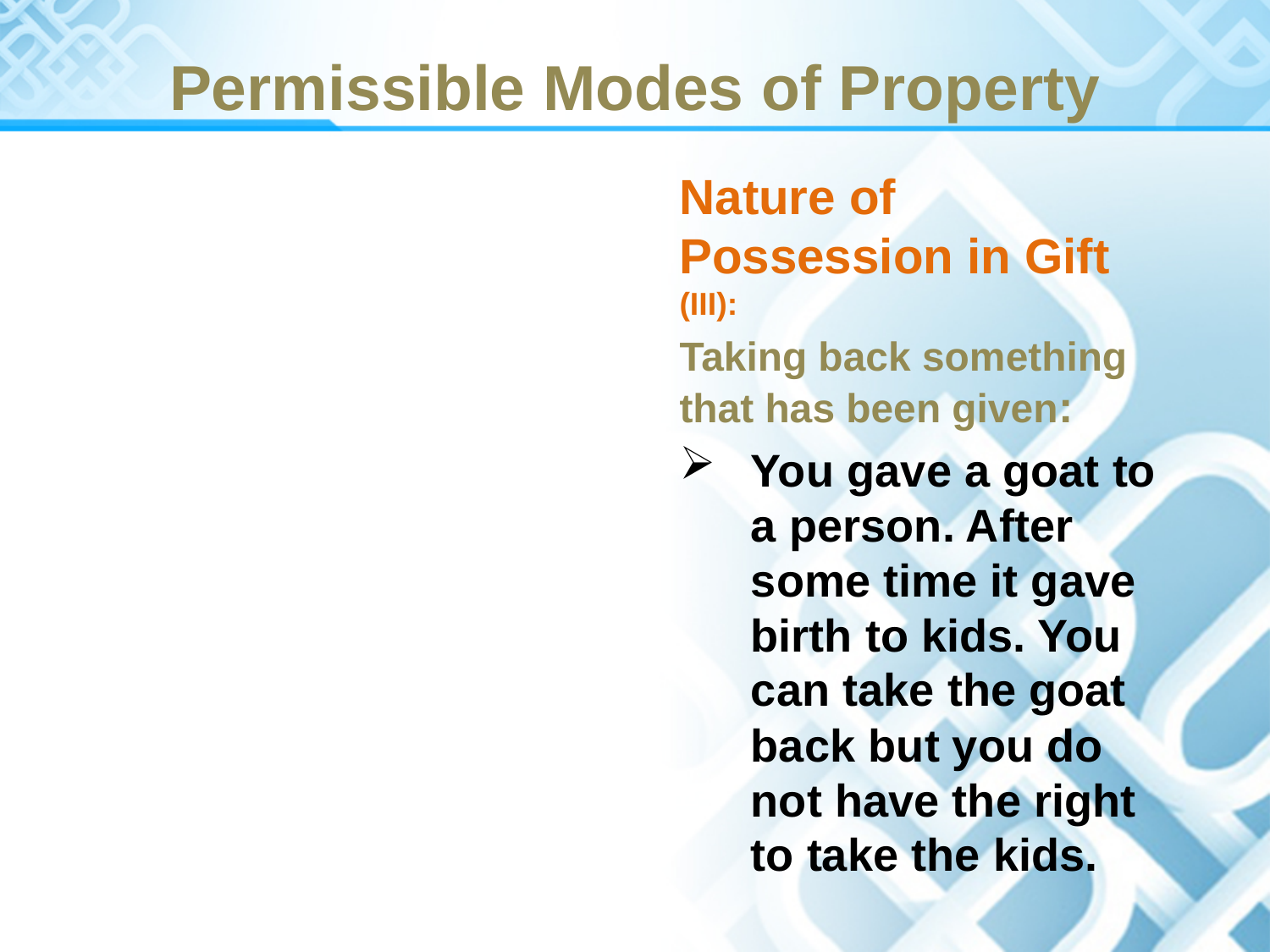

Permissible Modes of Property
Nature of Possession in Gift (III):
Taking back something that has been given:
You gave a goat to a person. After some time it gave birth to kids. You can take the goat back but you do not have the right to take the kids.